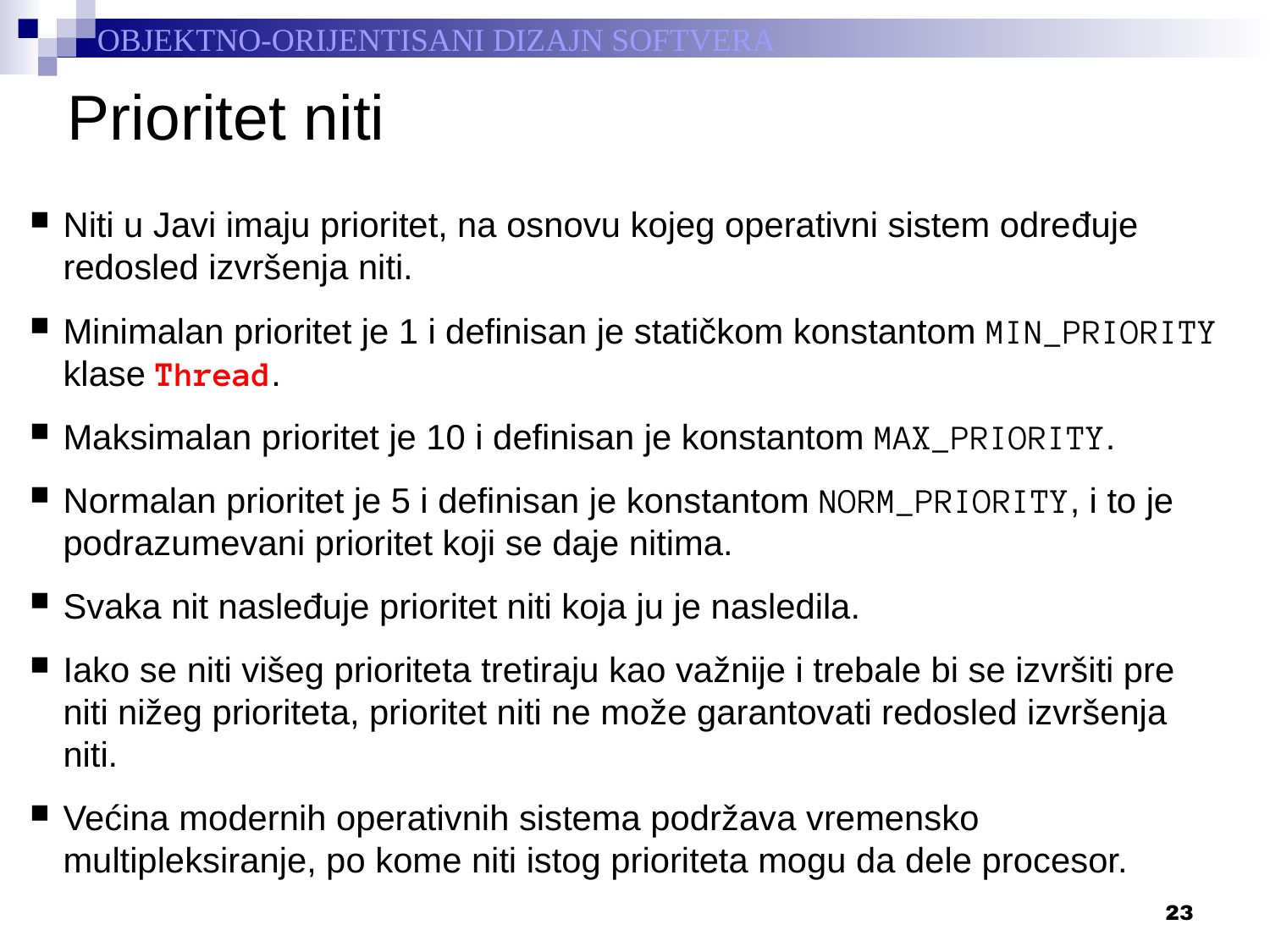

# Prioritet niti
Niti u Javi imaju prioritet, na osnovu kojeg operativni sistem određuje redosled izvršenja niti.
Minimalan prioritet je 1 i definisan je statičkom konstantom MIN_PRIORITY klase Thread.
Maksimalan prioritet je 10 i definisan je konstantom MAX_PRIORITY.
Normalan prioritet je 5 i definisan je konstantom NORM_PRIORITY, i to je podrazumevani prioritet koji se daje nitima.
Svaka nit nasleđuje prioritet niti koja ju je nasledila.
Iako se niti višeg prioriteta tretiraju kao važnije i trebale bi se izvršiti pre niti nižeg prioriteta, prioritet niti ne može garantovati redosled izvršenja niti.
Većina modernih operativnih sistema podržava vremensko multipleksiranje, po kome niti istog prioriteta mogu da dele procesor.

23